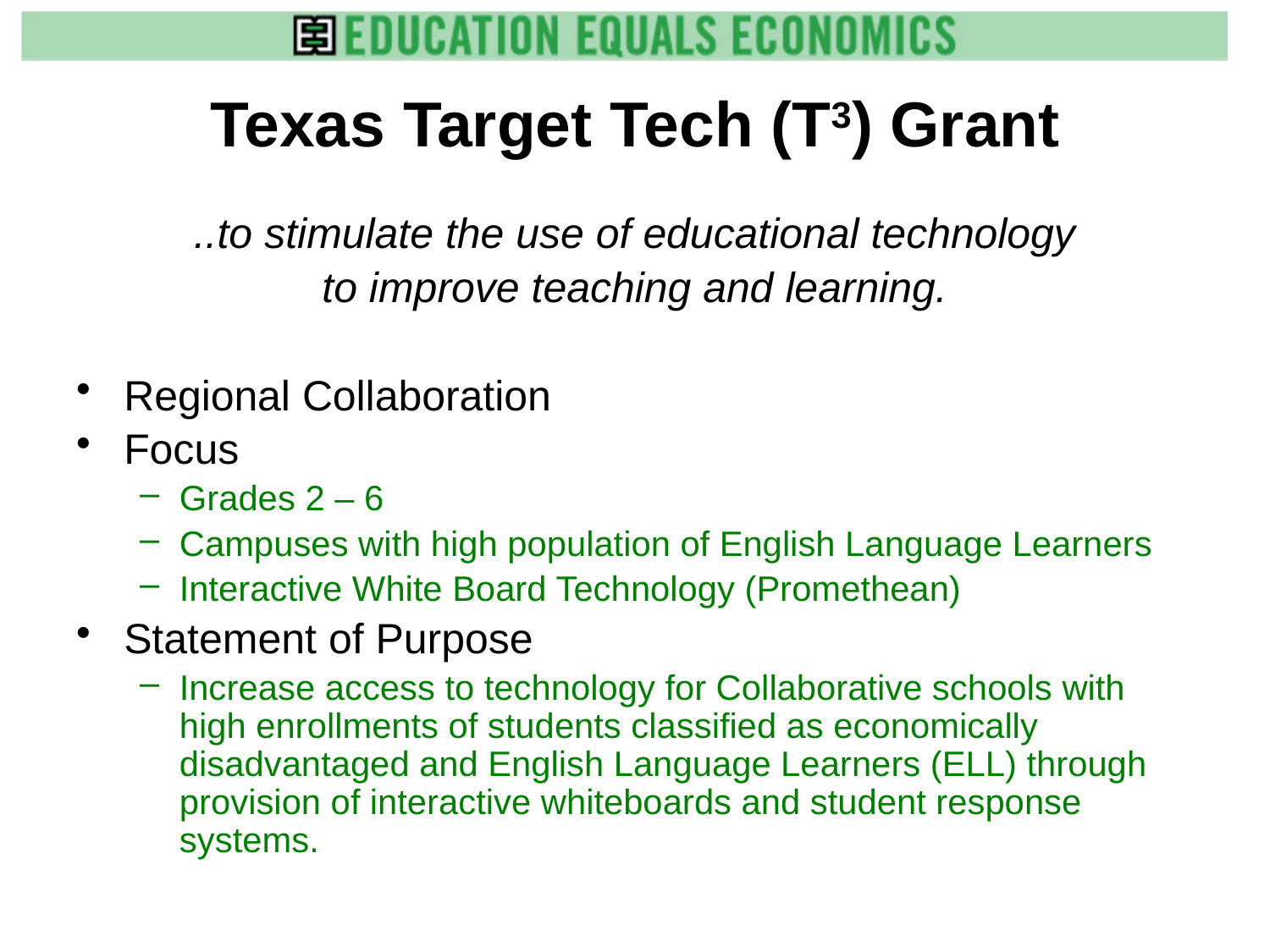

# Texas Target Tech (T3) Grant

..to stimulate the use of educational technology
to improve teaching and learning.

Regional Collaboration
Focus
Grades 2 – 6
Campuses with high population of English Language Learners
Interactive White Board Technology (Promethean)
Statement of Purpose
Increase access to technology for Collaborative schools with high enrollments of students classified as economically disadvantaged and English Language Learners (ELL) through provision of interactive whiteboards and student response systems.